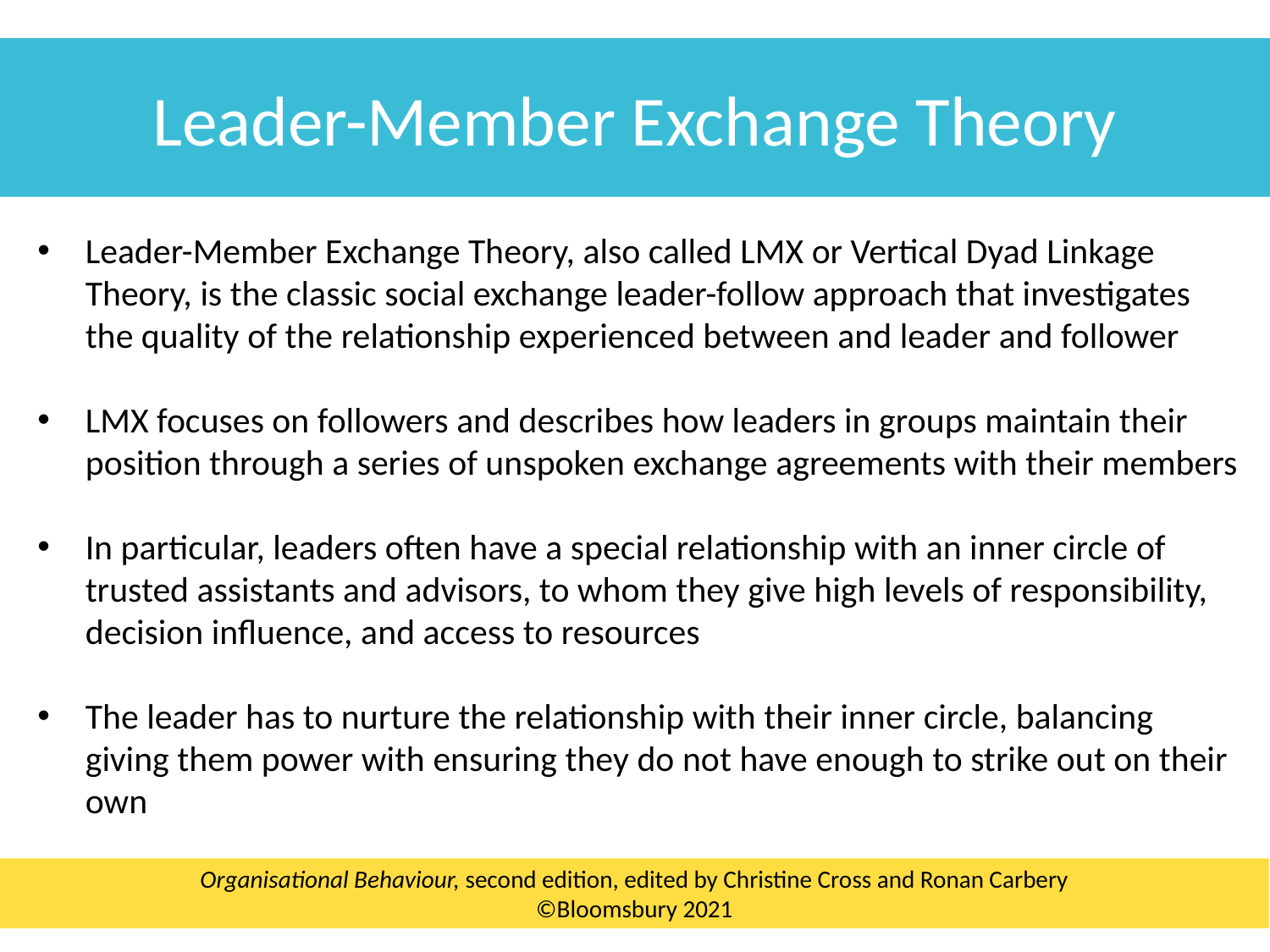

Leader-Member Exchange Theory
Leader-Member Exchange Theory, also called LMX or Vertical Dyad Linkage Theory, is the classic social exchange leader-follow approach that investigates the quality of the relationship experienced between and leader and follower

LMX focuses on followers and describes how leaders in groups maintain their position through a series of unspoken exchange agreements with their members

In particular, leaders often have a special relationship with an inner circle of trusted assistants and advisors, to whom they give high levels of responsibility, decision influence, and access to resources

The leader has to nurture the relationship with their inner circle, balancing giving them power with ensuring they do not have enough to strike out on their own